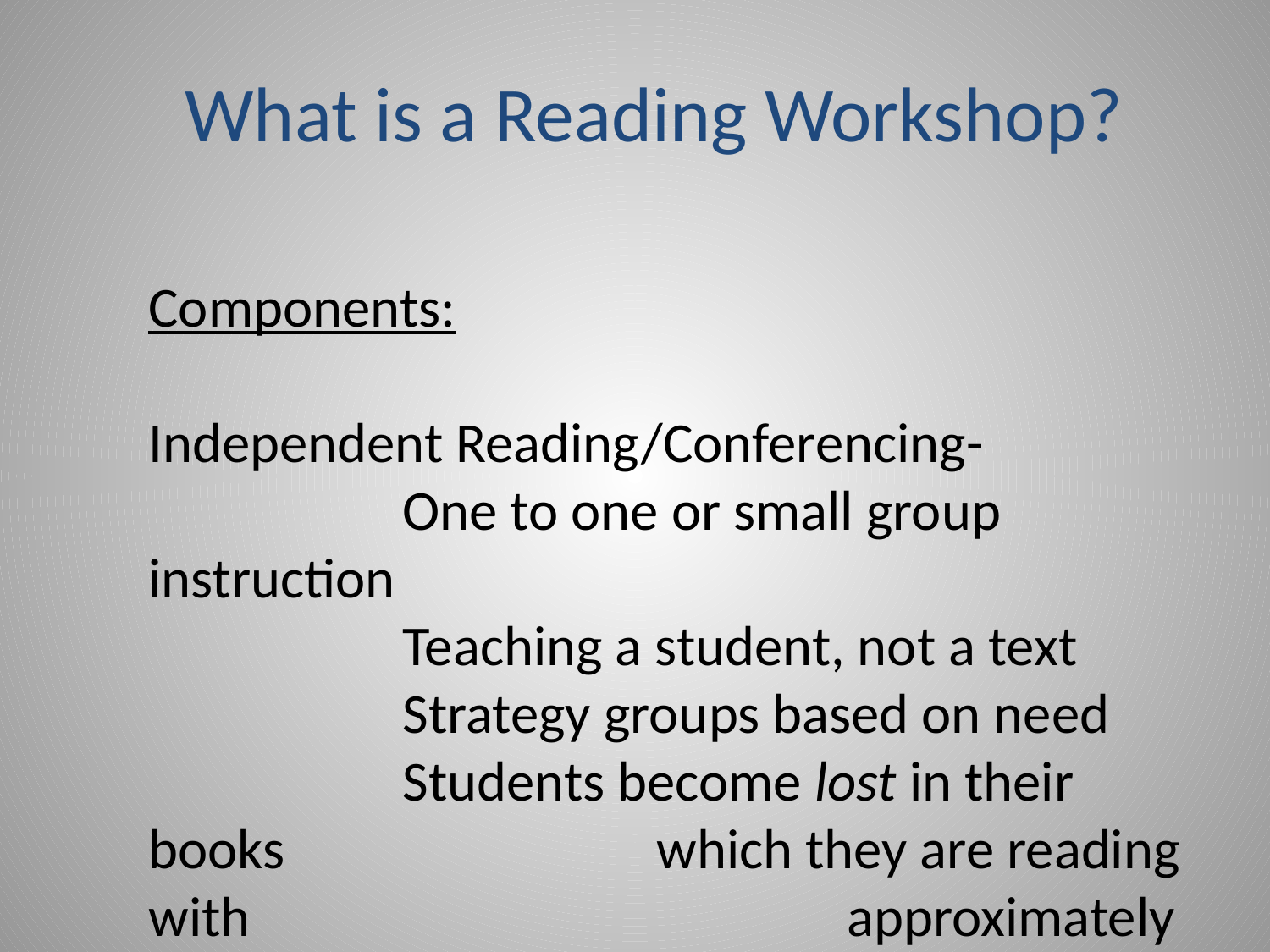

What is a Reading Workshop?
Components:

Independent Reading/Conferencing-
		One to one or small group instruction
		Teaching a student, not a text
		Strategy groups based on need
		Students become lost in their books 			which they are reading with 					     approximately 98% accuracy (Ivey, 2000)